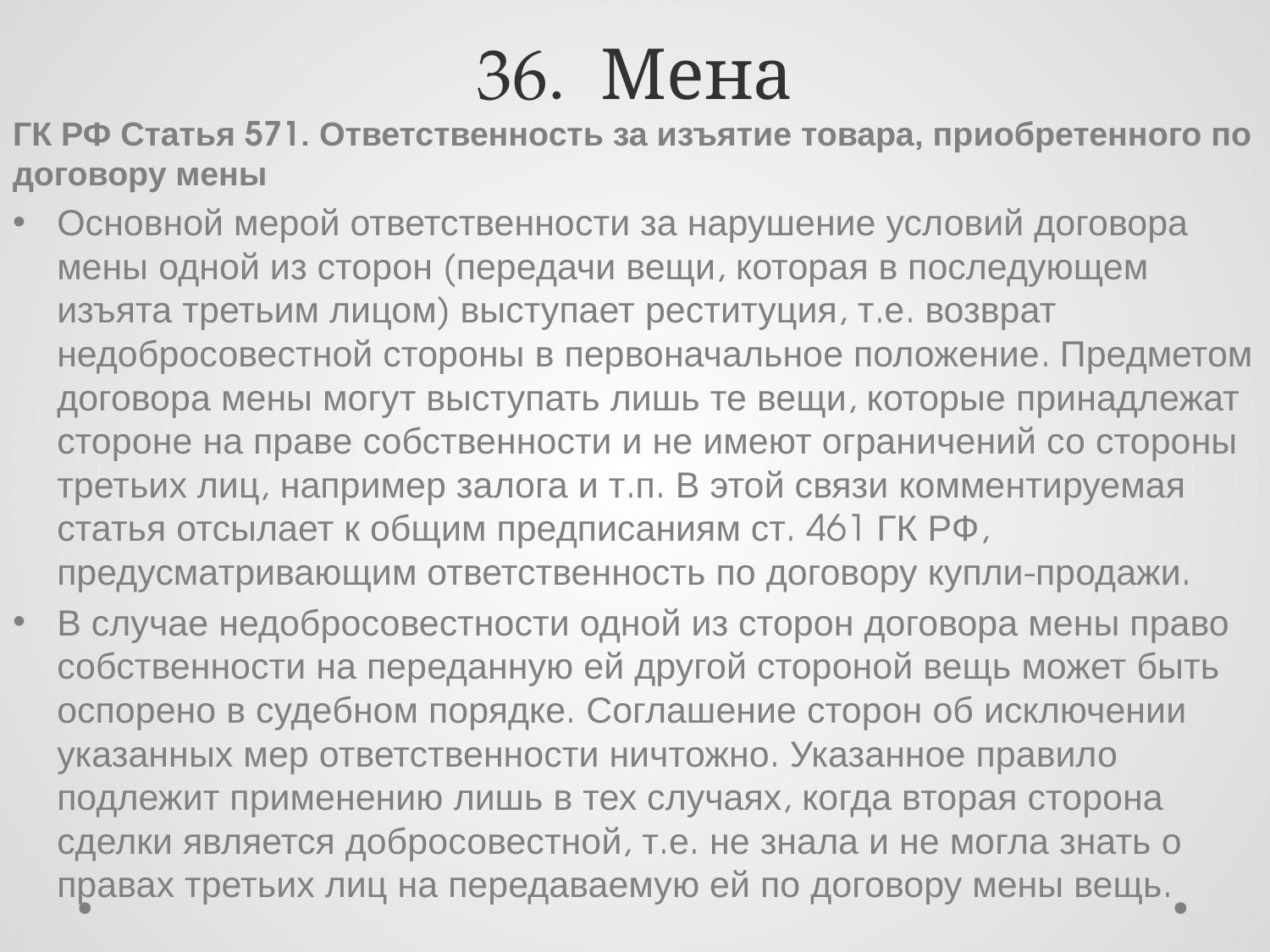

# 36.  Мена
ГК РФ Статья 571. Ответственность за изъятие товара, приобретенного по договору мены
Основной мерой ответственности за нарушение условий договора мены одной из сторон (передачи вещи, которая в последующем изъята третьим лицом) выступает реституция, т.е. возврат недобросовестной стороны в первоначальное положение. Предметом договора мены могут выступать лишь те вещи, которые принадлежат стороне на праве собственности и не имеют ограничений со стороны третьих лиц, например залога и т.п. В этой связи комментируемая статья отсылает к общим предписаниям ст. 461 ГК РФ, предусматривающим ответственность по договору купли-продажи.
В случае недобросовестности одной из сторон договора мены право собственности на переданную ей другой стороной вещь может быть оспорено в судебном порядке. Соглашение сторон об исключении указанных мер ответственности ничтожно. Указанное правило подлежит применению лишь в тех случаях, когда вторая сторона сделки является добросовестной, т.е. не знала и не могла знать о правах третьих лиц на передаваемую ей по договору мены вещь.